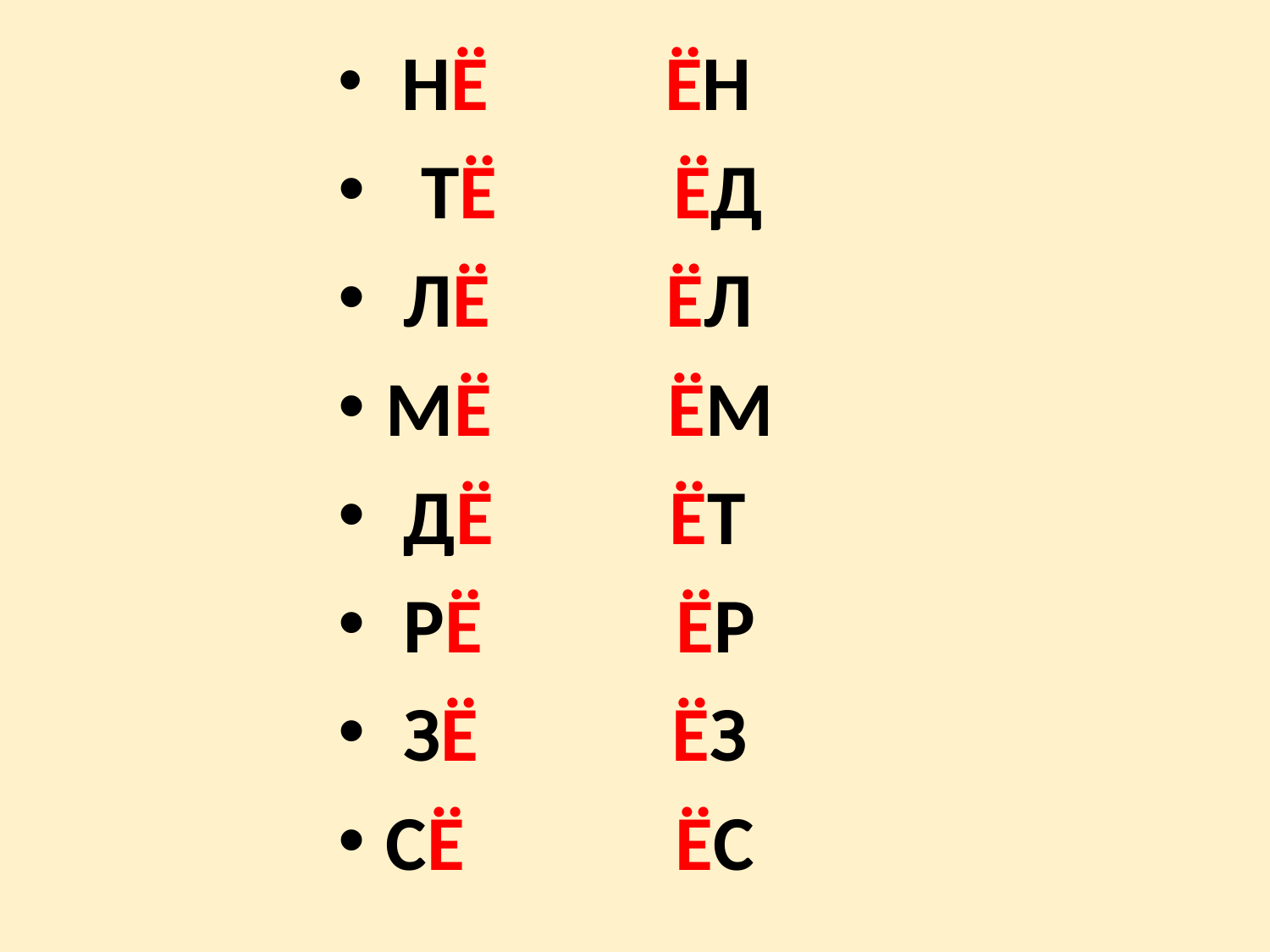

НЁ          ЁН
  ТЁ          ЁД
 ЛЁ          ЁЛ
МЁ          ЁМ
 ДЁ          ЁТ
 РЁ           ЁР
 ЗЁ           ЁЗ
СЁ            ЁС